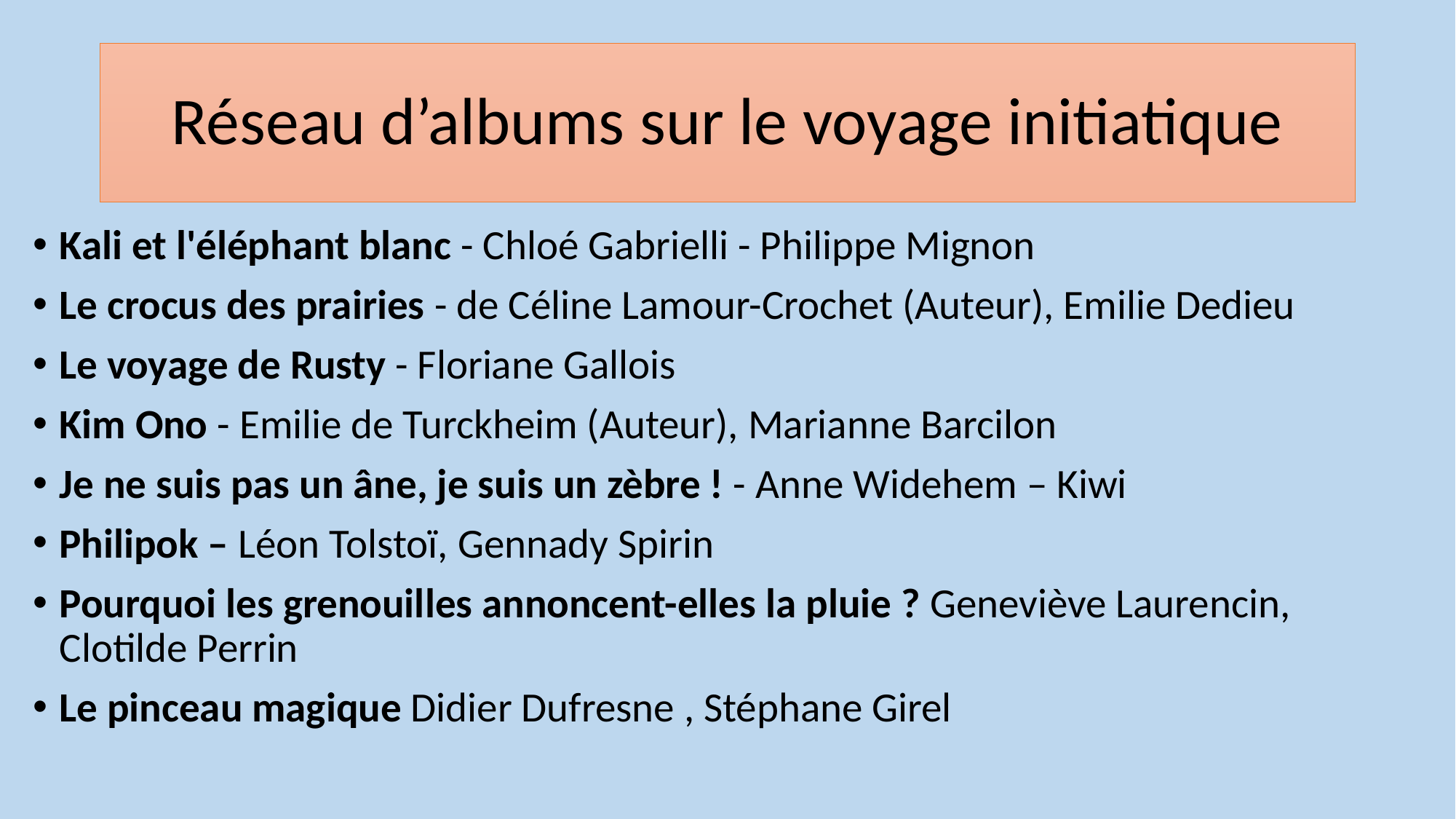

# Réseau d’albums sur le voyage initiatique
Kali et l'éléphant blanc - Chloé Gabrielli - Philippe Mignon
Le crocus des prairies - de Céline Lamour-Crochet (Auteur), Emilie Dedieu
Le voyage de Rusty - Floriane Gallois
Kim Ono - Emilie de Turckheim (Auteur), Marianne Barcilon
Je ne suis pas un âne, je suis un zèbre ! - Anne Widehem – Kiwi
Philipok – Léon Tolstoï, Gennady Spirin
Pourquoi les grenouilles annoncent-elles la pluie ? Geneviève Laurencin, Clotilde Perrin
Le pinceau magique Didier Dufresne , Stéphane Girel